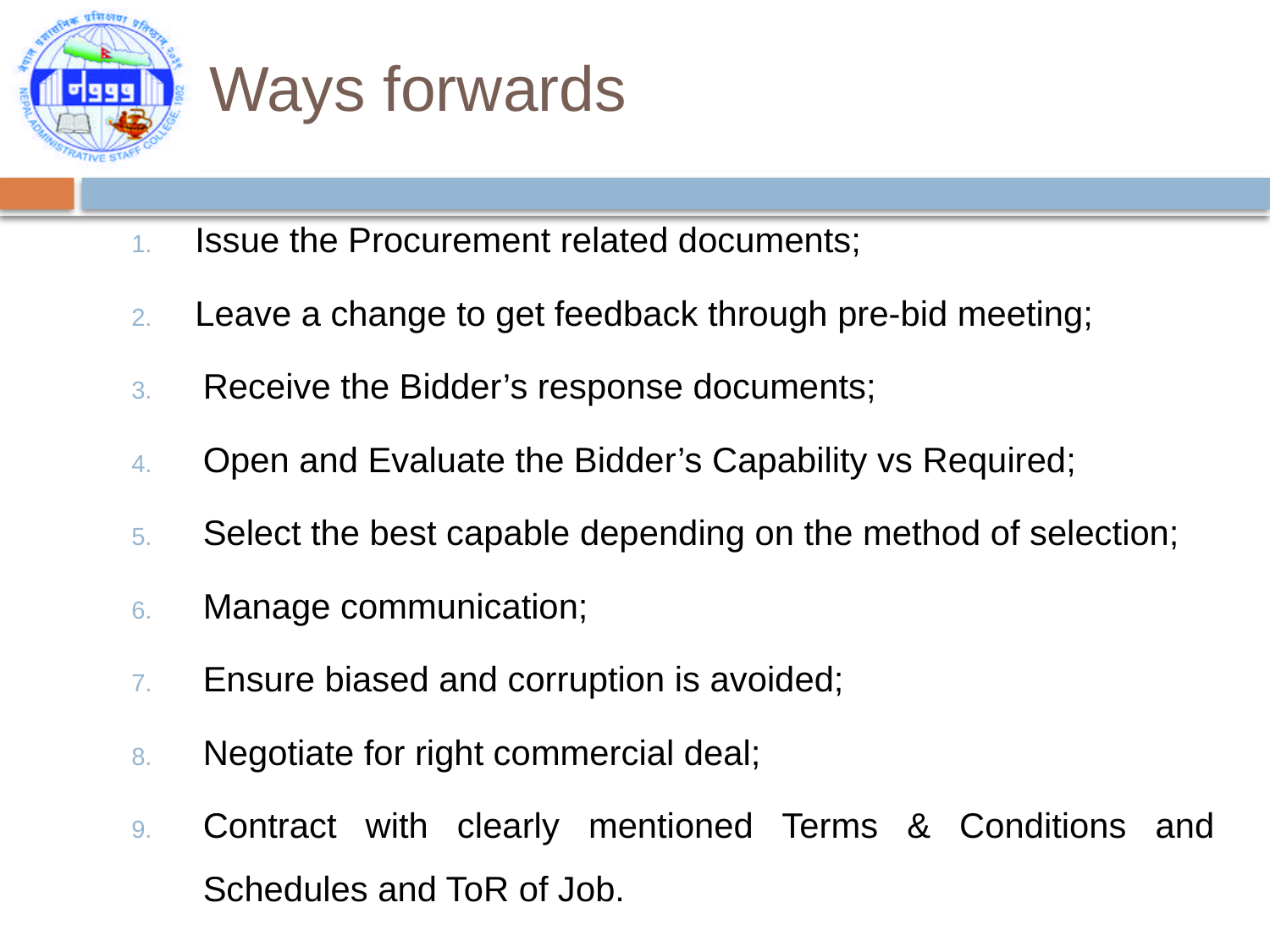

Ways forwards
Issue the Procurement related documents;
Leave a change to get feedback through pre-bid meeting;
Receive the Bidder’s response documents;
Open and Evaluate the Bidder’s Capability vs Required;
Select the best capable depending on the method of selection;
Manage communication;
Ensure biased and corruption is avoided;
Negotiate for right commercial deal;
Contract with clearly mentioned Terms & Conditions and Schedules and ToR of Job.